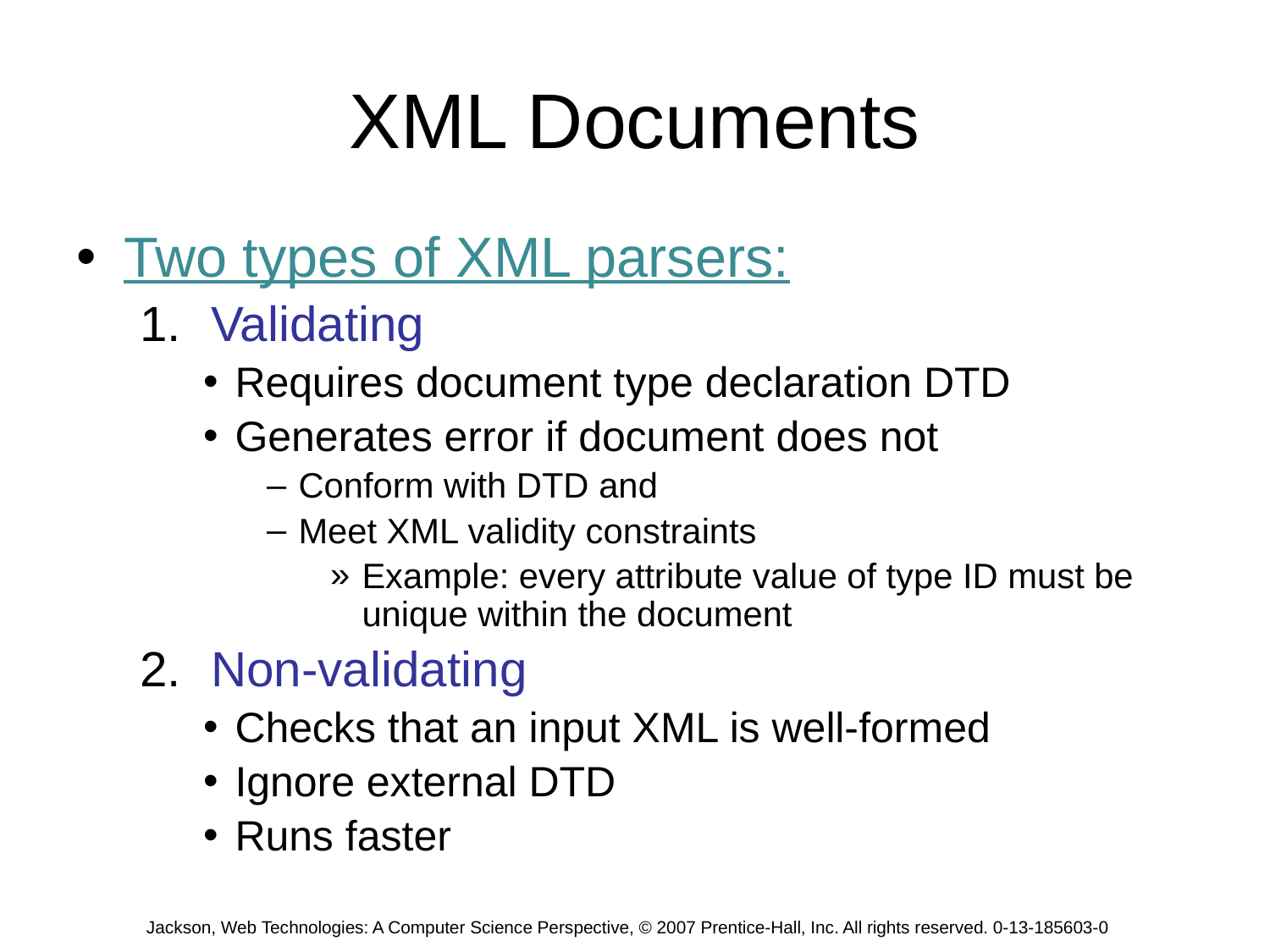

# XML Documents
Two types of XML parsers:
Validating
Requires document type declaration DTD
Generates error if document does not
Conform with DTD and
Meet XML validity constraints
Example: every attribute value of type ID must be unique within the document
Non-validating
Checks that an input XML is well-formed
Ignore external DTD
Runs faster
Jackson, Web Technologies: A Computer Science Perspective, © 2007 Prentice-Hall, Inc. All rights reserved. 0-13-185603-0